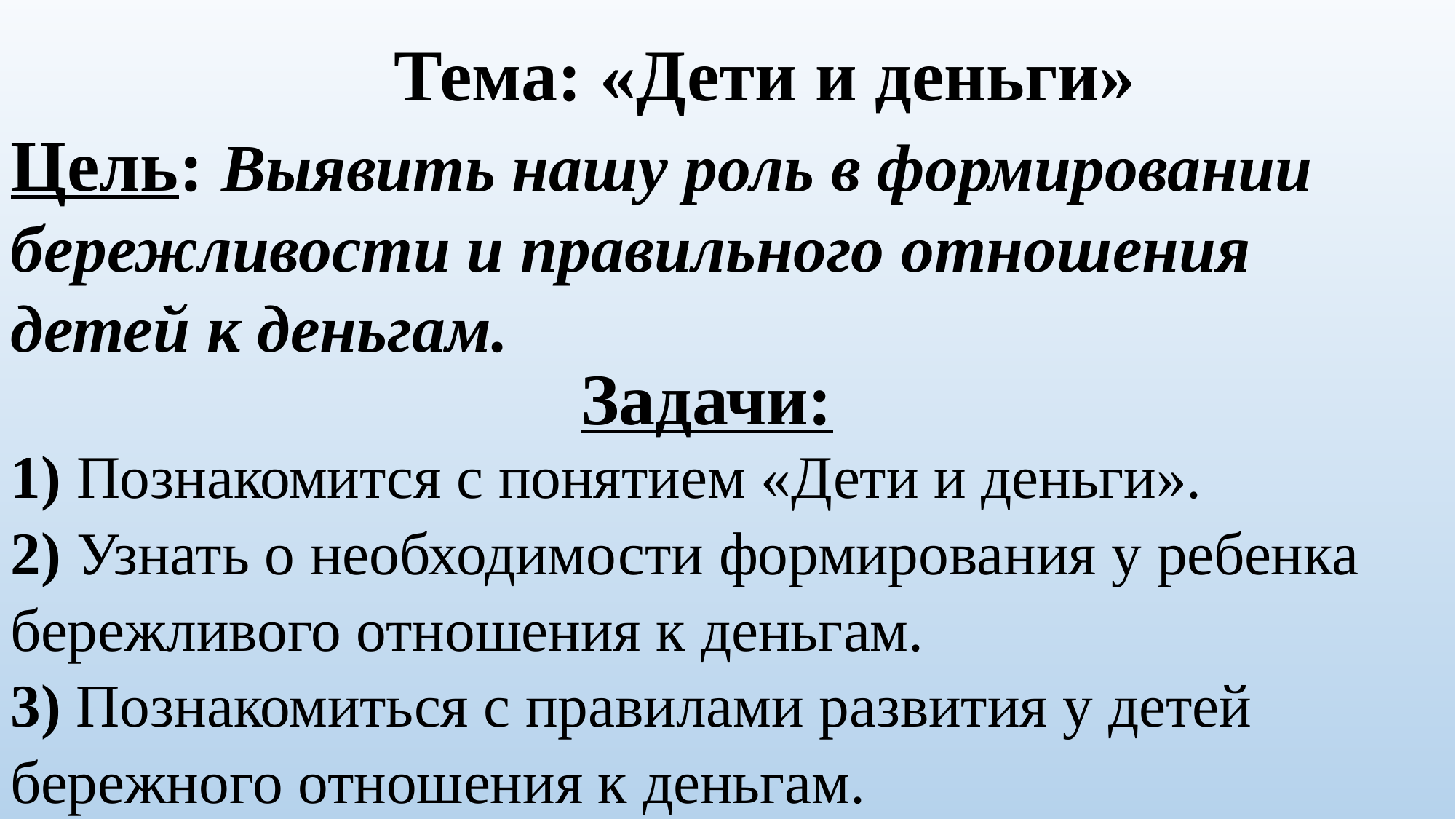

Тема: «Дети и деньги»
Цель: Выявить нашу роль в формировании бережливости и правильного отношения детей к деньгам.
Задачи:
1) Познакомится с понятием «Дети и деньги».
2) Узнать о необходимости формирования у ребенка бережливого отношения к деньгам.
3) Познакомиться с правилами развития у детей бережного отношения к деньгам.